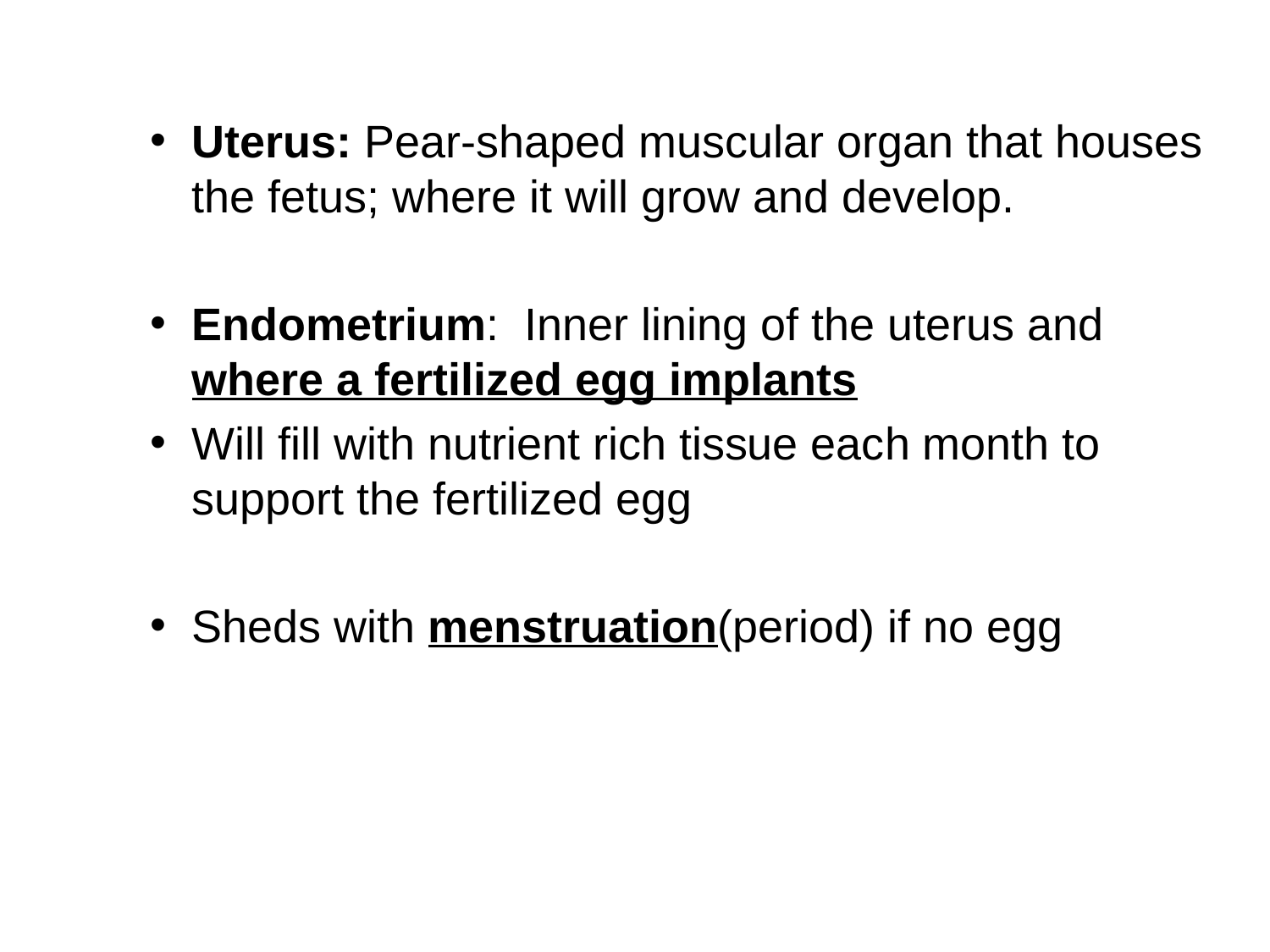

Uterus: Pear-shaped muscular organ that houses the fetus; where it will grow and develop.

Endometrium:  Inner lining of the uterus and where a fertilized egg implants
Will fill with nutrient rich tissue each month to support the fertilized egg

Sheds with menstruation(period) if no egg